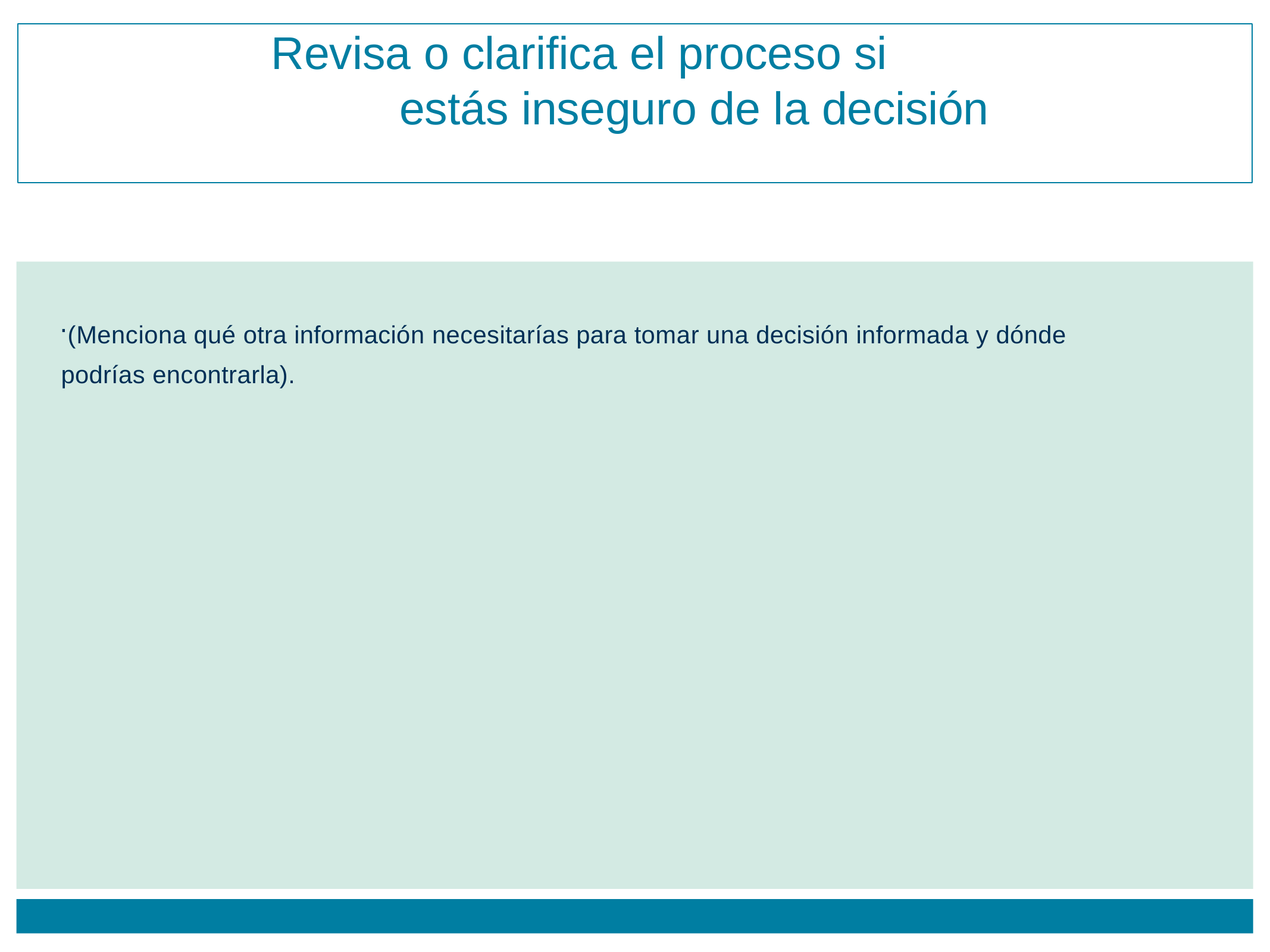

# Revisa o clariﬁca el proceso si estás inseguro de la decisión
(Menciona qué otra información necesitarías para tomar una decisión informada y dónde podrías encontrarla).